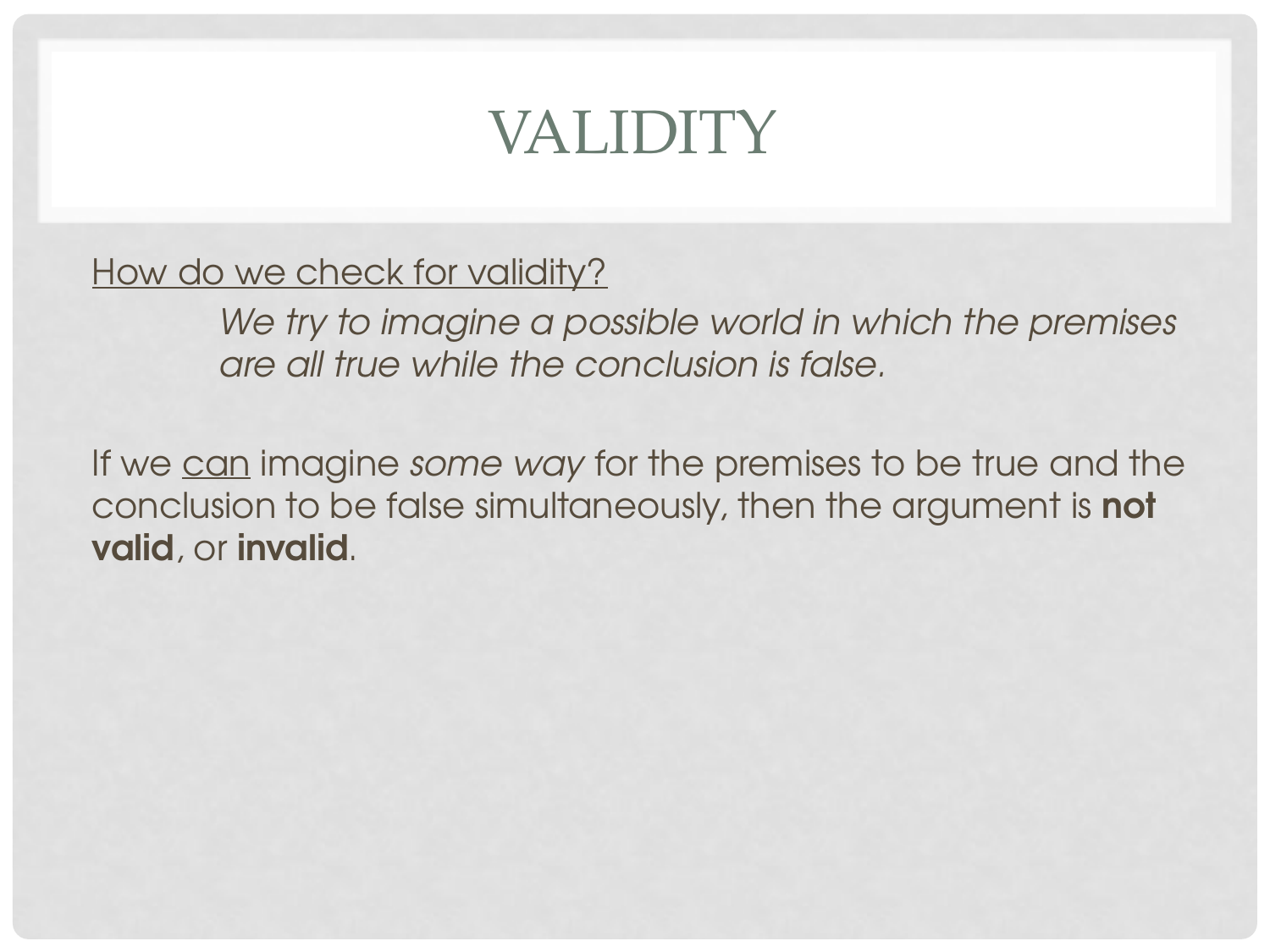

# Validity
How do we check for validity?
	We try to imagine a possible world in which the premises 	are all true while the conclusion is false.

If we can imagine some way for the premises to be true and the conclusion to be false simultaneously, then the argument is not valid, or invalid.